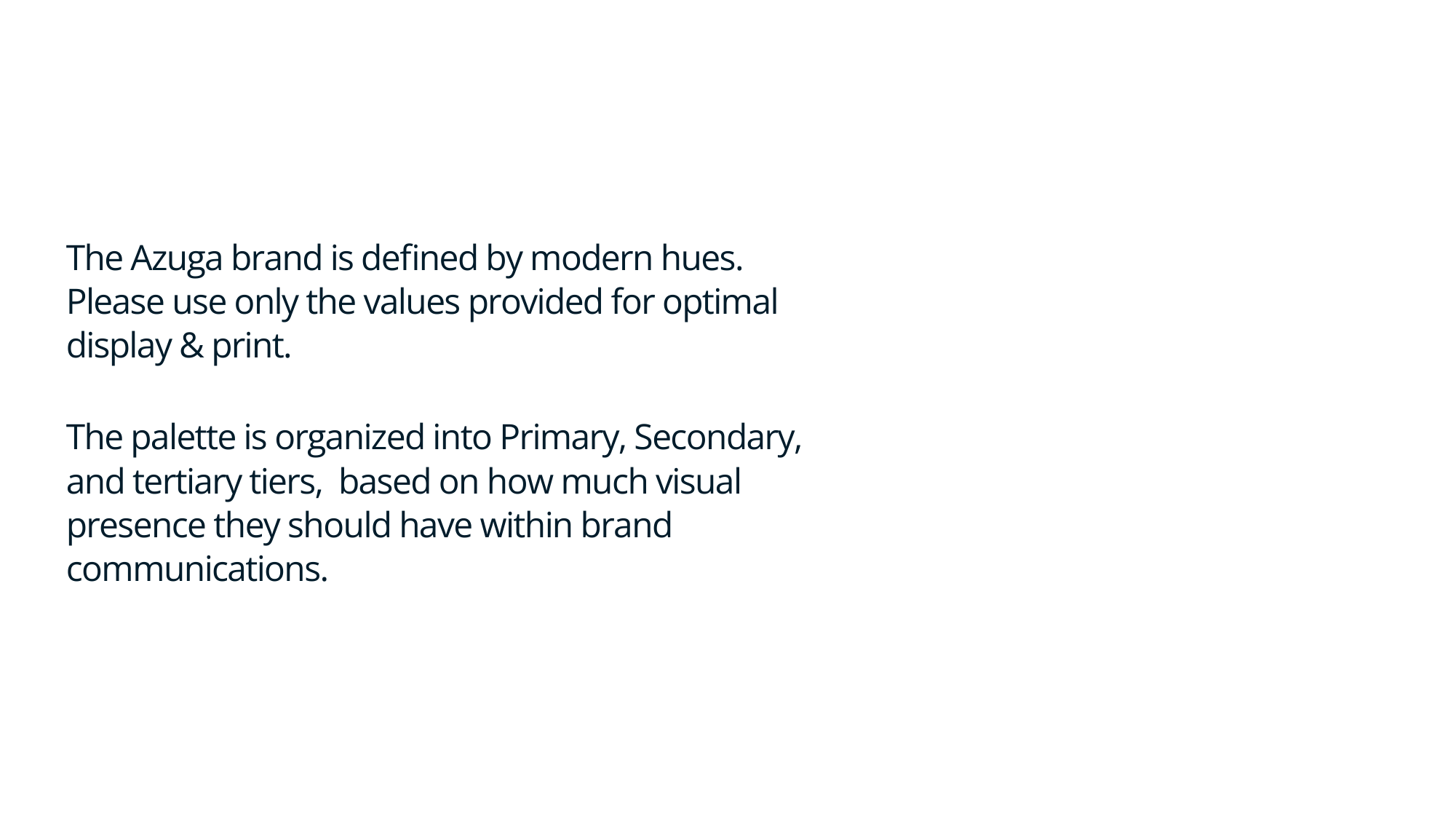

The Azuga brand is defined by modern hues. Please use only the values provided for optimal display & print.

The palette is organized into Primary, Secondary, and tertiary tiers,  based on how much visual presence they should have within brand communications.
2